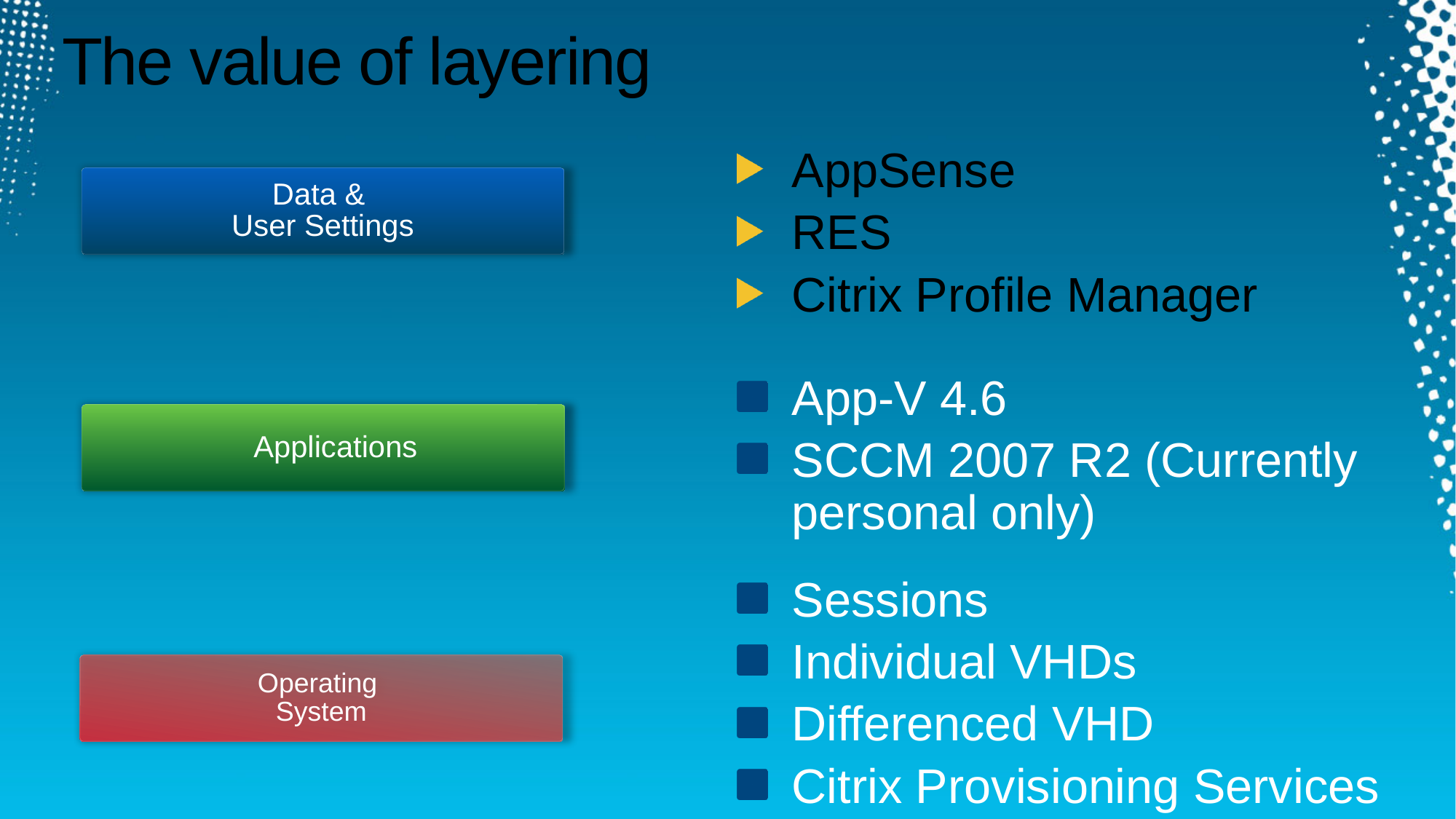

# The value of layering
AppSense
RES
Citrix Profile Manager
Data &
User Settings
App-V 4.6
SCCM 2007 R2 (Currently personal only)
   Applications
Sessions
Individual VHDs
Differenced VHD
Citrix Provisioning Services
Operating
System